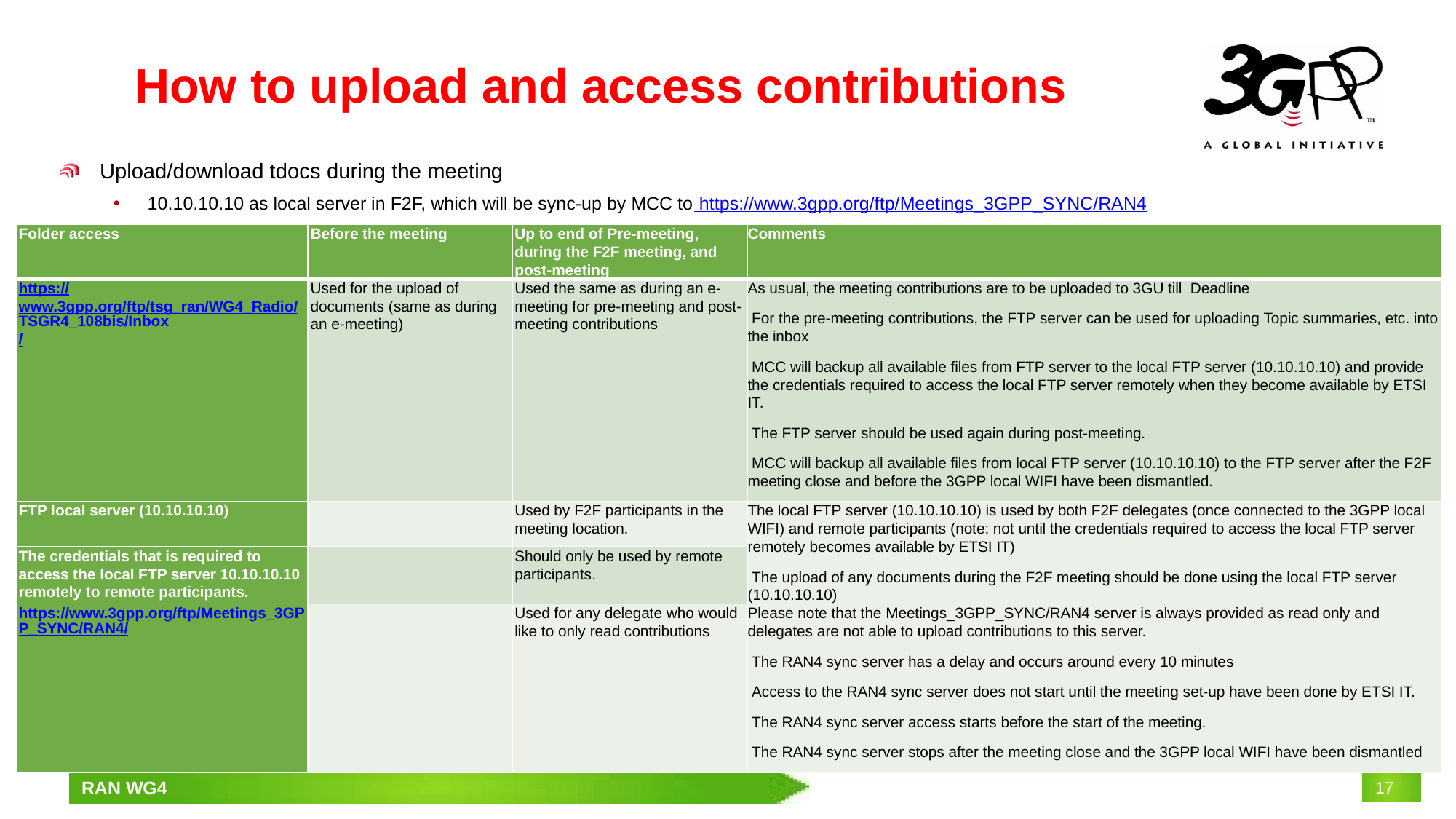

# How to upload and access contributions
Upload/download tdocs during the meeting
10.10.10.10 as local server in F2F, which will be sync-up by MCC to https://www.3gpp.org/ftp/Meetings_3GPP_SYNC/RAN4

| Folder access | Before the meeting | Up to end of Pre-meeting, during the F2F meeting, and post-meeting | Comments |
| --- | --- | --- | --- |
| https://www.3gpp.org/ftp/tsg\_ran/WG4\_Radio/TSGR4\_108bis/Inbox/ | Used for the upload of documents (same as during an e-meeting) | Used the same as during an e-meeting for pre-meeting and post-meeting contributions | As usual, the meeting contributions are to be uploaded to 3GU till Deadline  For the pre-meeting contributions, the FTP server can be used for uploading Topic summaries, etc. into the inbox  MCC will backup all available files from FTP server to the local FTP server (10.10.10.10) and provide the credentials required to access the local FTP server remotely when they become available by ETSI IT.  The FTP server should be used again during post-meeting.  MCC will backup all available files from local FTP server (10.10.10.10) to the FTP server after the F2F meeting close and before the 3GPP local WIFI have been dismantled. |
| FTP local server (10.10.10.10) |  | Used by F2F participants in the meeting location. | The local FTP server (10.10.10.10) is used by both F2F delegates (once connected to the 3GPP local WIFI) and remote participants (note: not until the credentials required to access the local FTP server remotely becomes available by ETSI IT)  The upload of any documents during the F2F meeting should be done using the local FTP server (10.10.10.10) |
| The credentials that is required to access the local FTP server 10.10.10.10 remotely to remote participants. |  | Should only be used by remote participants. |  |
| https://www.3gpp.org/ftp/Meetings\_3GPP\_SYNC/RAN4/ |  | Used for any delegate who would like to only read contributions | Please note that the Meetings\_3GPP\_SYNC/RAN4 server is always provided as read only and delegates are not able to upload contributions to this server.  The RAN4 sync server has a delay and occurs around every 10 minutes  Access to the RAN4 sync server does not start until the meeting set-up have been done by ETSI IT.  The RAN4 sync server access starts before the start of the meeting.  The RAN4 sync server stops after the meeting close and the 3GPP local WIFI have been dismantled |